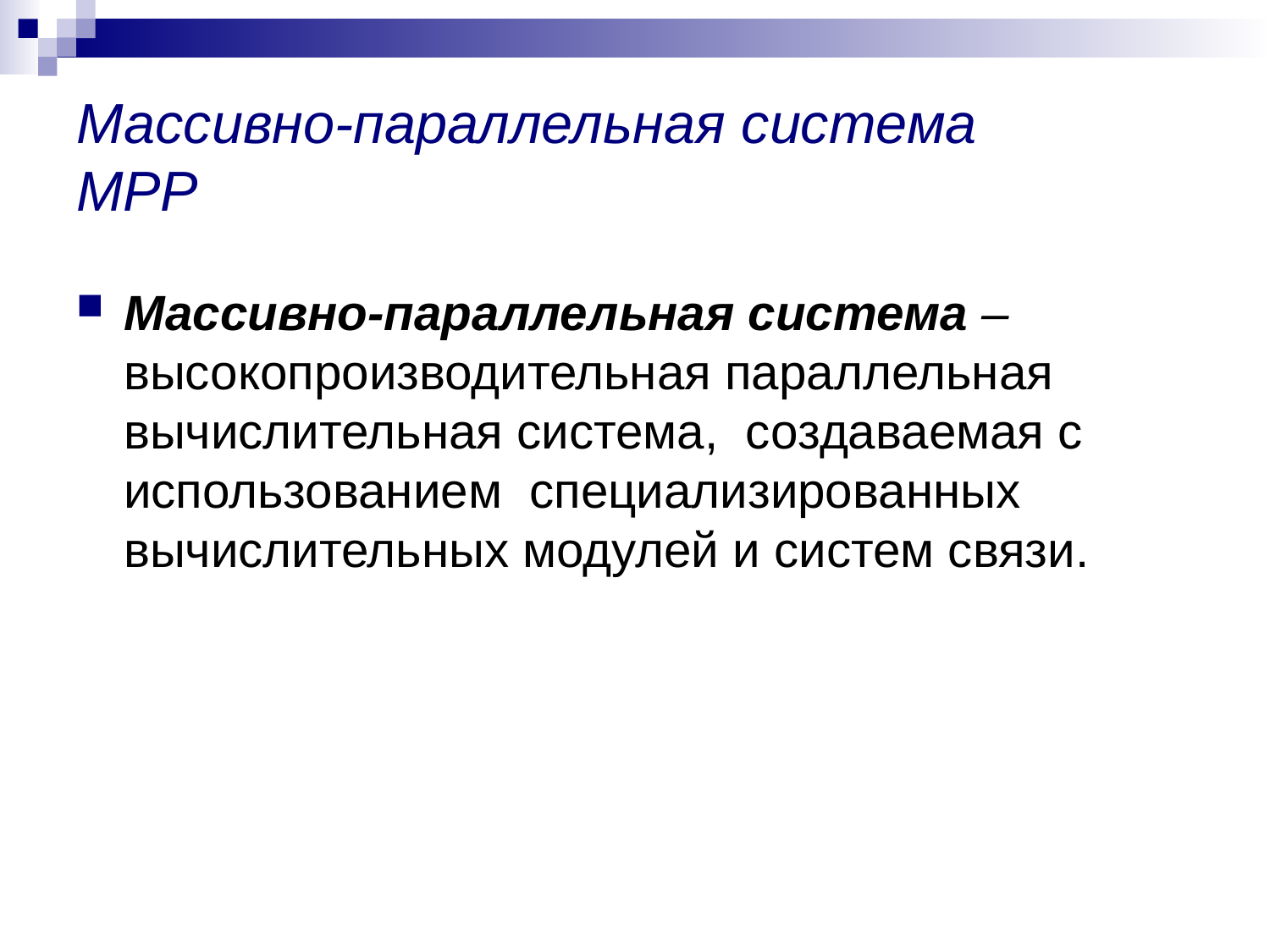

# Массивно-параллельная система МРР
Массивно-параллельная система – высокопроизводительная параллельная вычислительная система,  создаваемая с использованием  специализированных вычислительных модулей и систем связи.